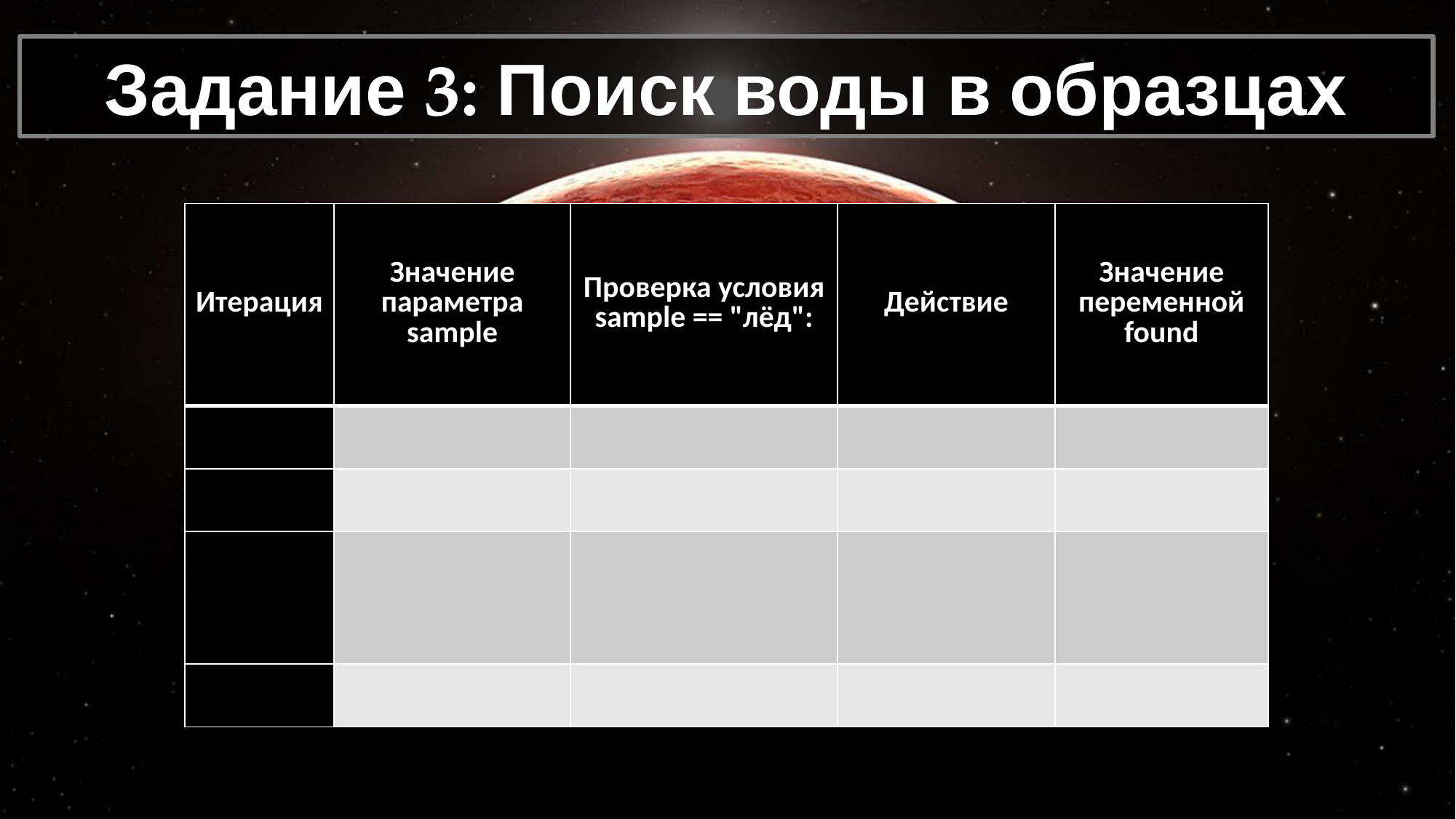

# Задание 3: Поиск воды в образцах
| Итерация | Значение параметра sample | Проверка условия sample == "лёд": | Действие | Значение переменной found |
| --- | --- | --- | --- | --- |
|  |  |  |  |  |
|  |  |  |  |  |
|  |  |  |  |  |
|  |  |  |  |  |